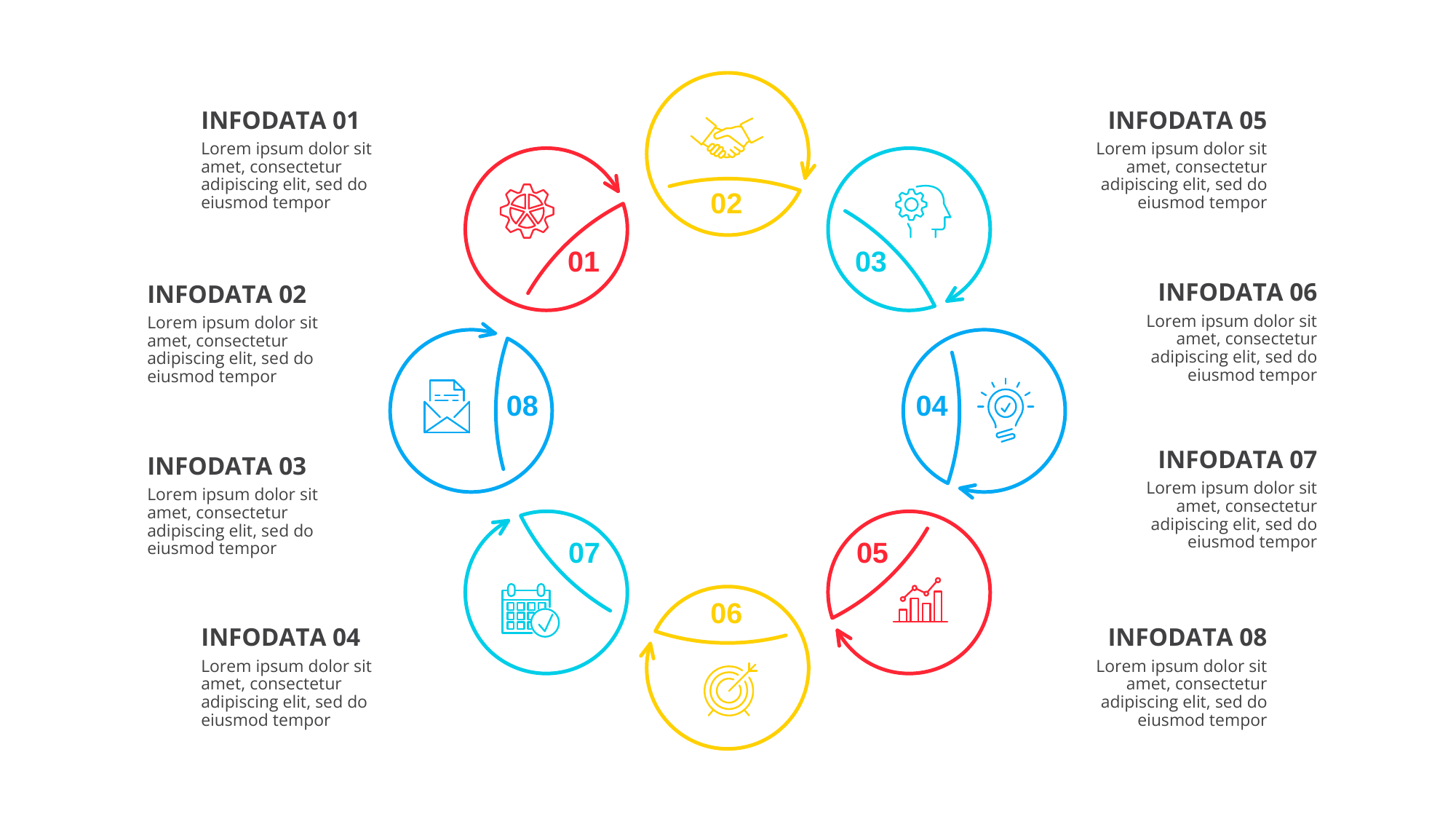

INFODATA 01
INFODATA 05

Lorem ipsum dolor sit amet, consectetur adipiscing elit, sed do eiusmod tempor

Lorem ipsum dolor sit amet, consectetur adipiscing elit, sed do eiusmod tempor

02
01
03
INFODATA 06
INFODATA 02
Lorem ipsum dolor sit amet, consectetur adipiscing elit, sed do eiusmod tempor

Lorem ipsum dolor sit amet, consectetur adipiscing elit, sed do eiusmod tempor

08
04
INFODATA 07
INFODATA 03
Lorem ipsum dolor sit amet, consectetur adipiscing elit, sed do eiusmod tempor

Lorem ipsum dolor sit amet, consectetur adipiscing elit, sed do eiusmod tempor

07
05

06
INFODATA 04
INFODATA 08
Lorem ipsum dolor sit amet, consectetur adipiscing elit, sed do eiusmod tempor

Lorem ipsum dolor sit amet, consectetur adipiscing elit, sed do eiusmod tempor